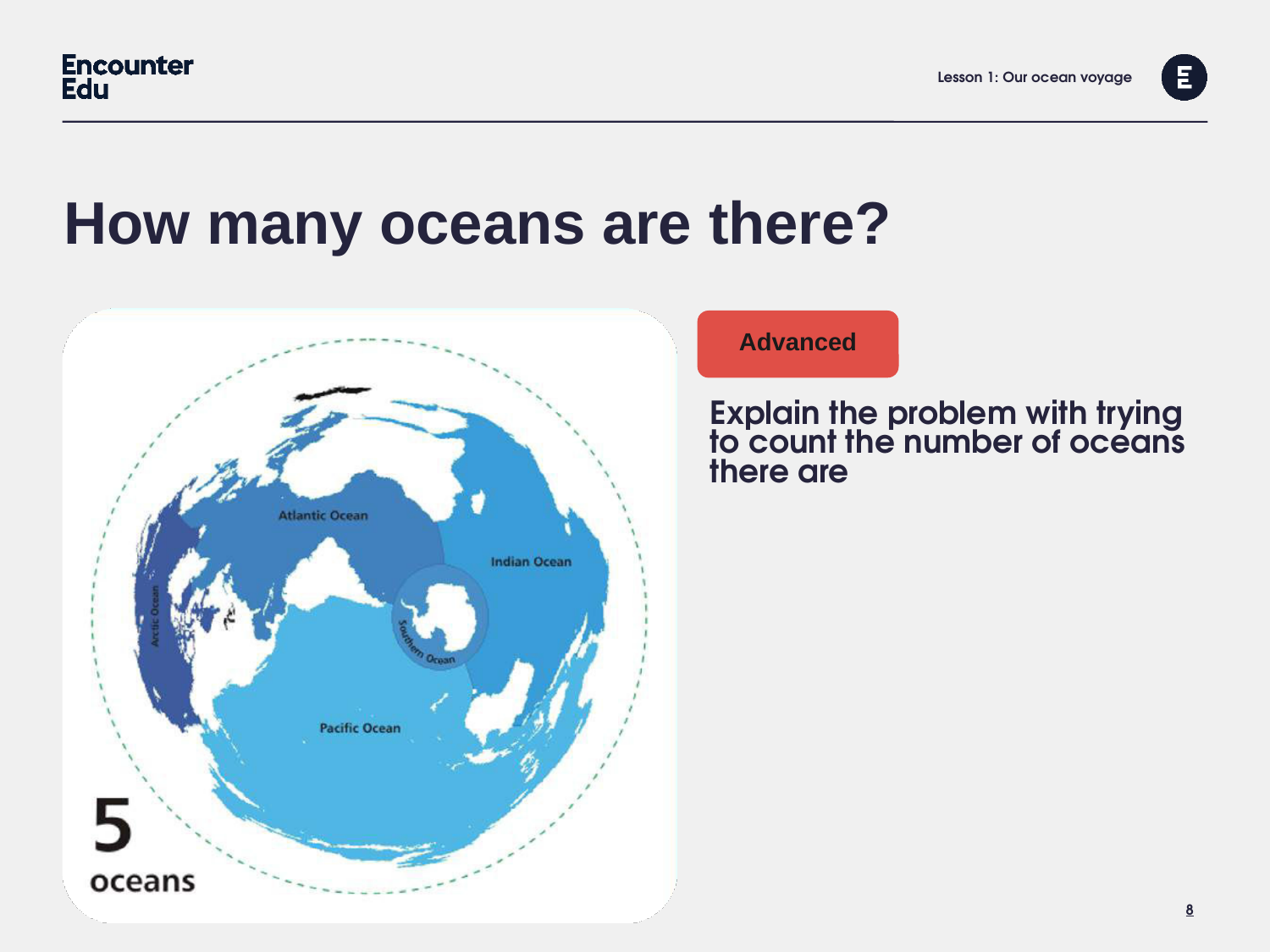

Lesson 1: Our ocean voyage
How many oceans are there?

Advanced
| Explain the problem with trying to count the number of oceans there are |
| --- |
|  |
|  |
|  |
|  |
8